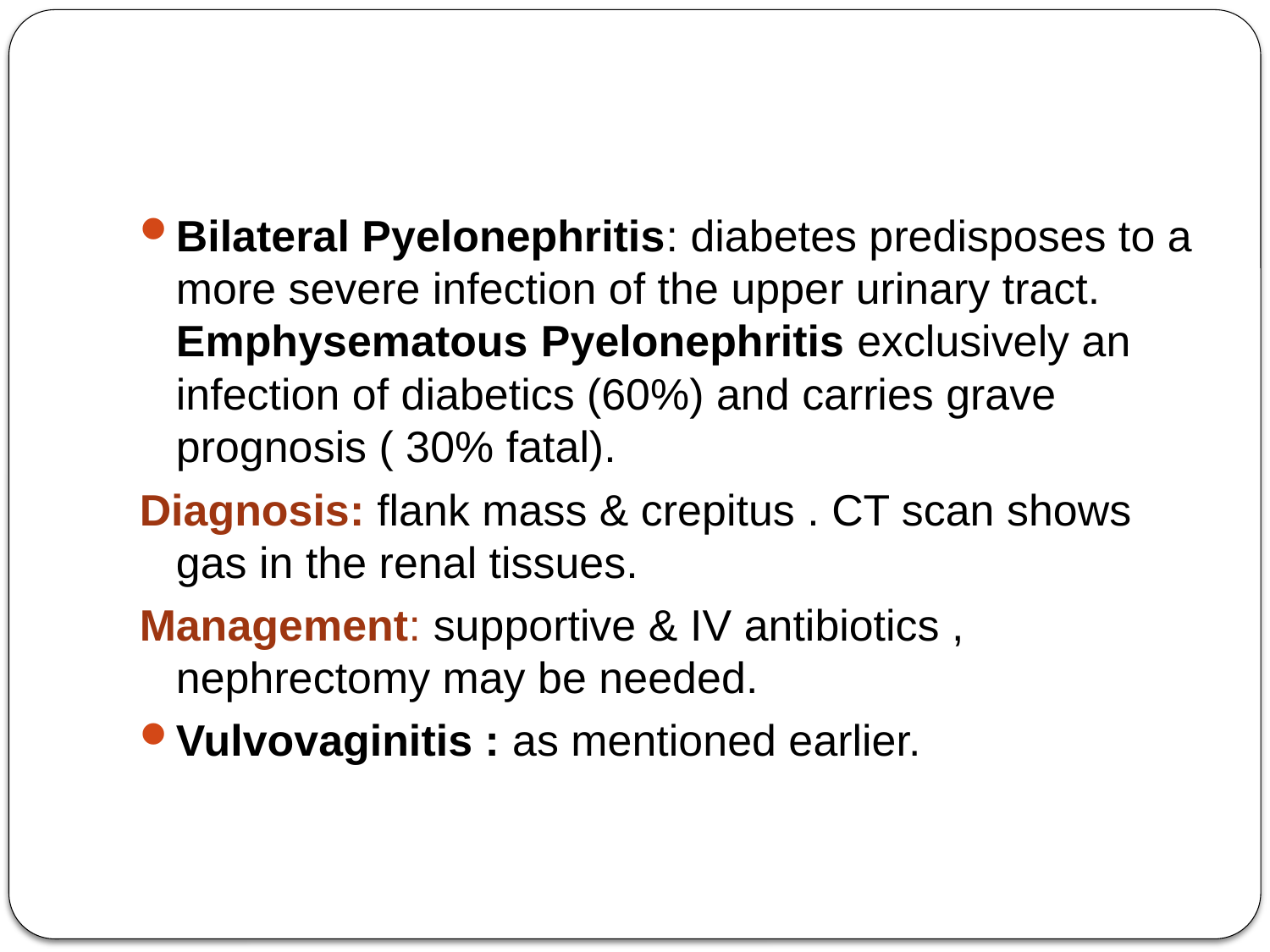

#
Bilateral Pyelonephritis: diabetes predisposes to a more severe infection of the upper urinary tract. Emphysematous Pyelonephritis exclusively an infection of diabetics (60%) and carries grave prognosis ( 30% fatal).
Diagnosis: flank mass & crepitus . CT scan shows gas in the renal tissues.
Management: supportive & IV antibiotics , nephrectomy may be needed.
Vulvovaginitis : as mentioned earlier.